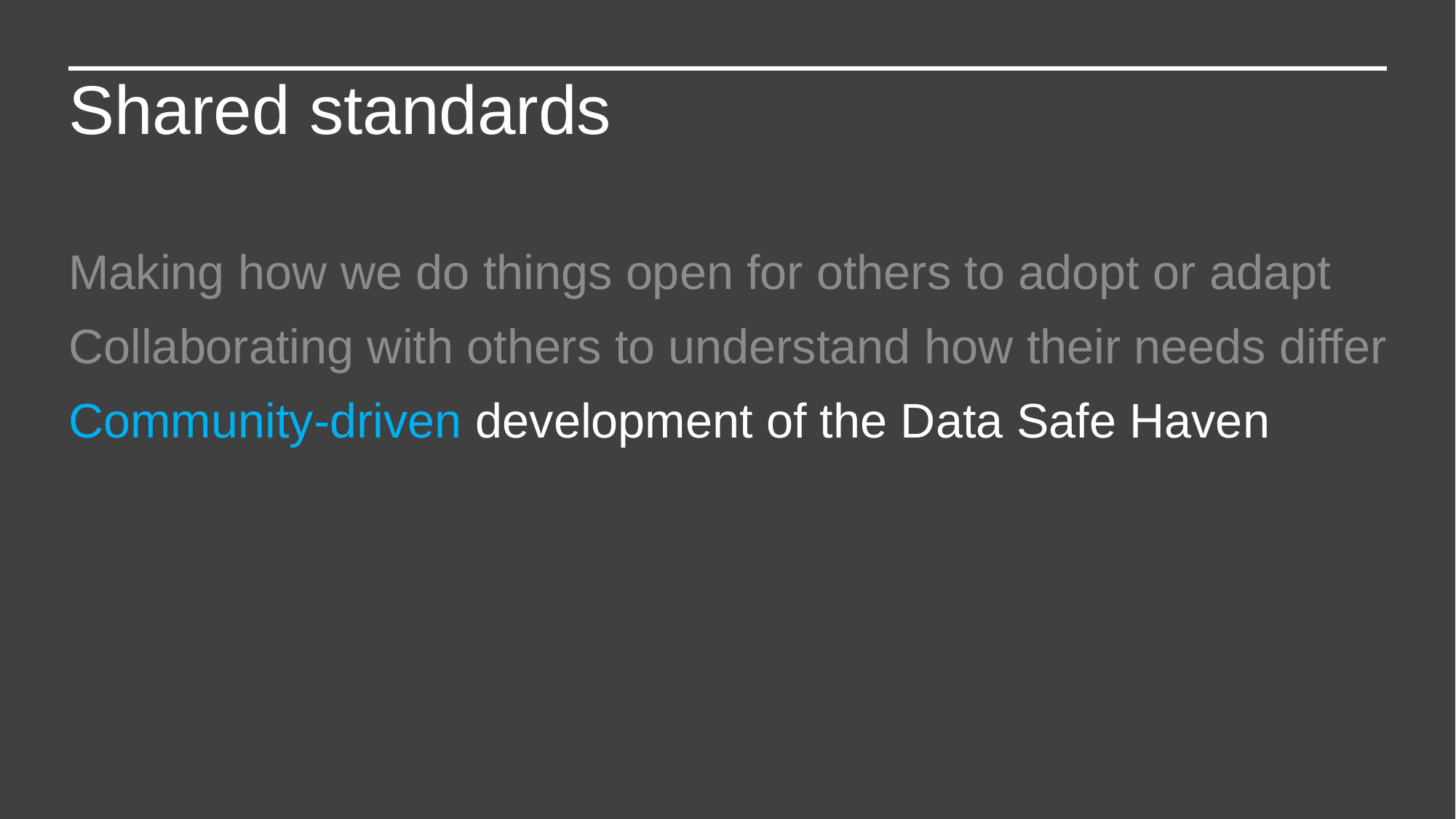

Shared standards
Making how we do things open for others to adopt or adapt
Collaborating with others to understand how their needs differ
Community-driven development of the Data Safe Haven